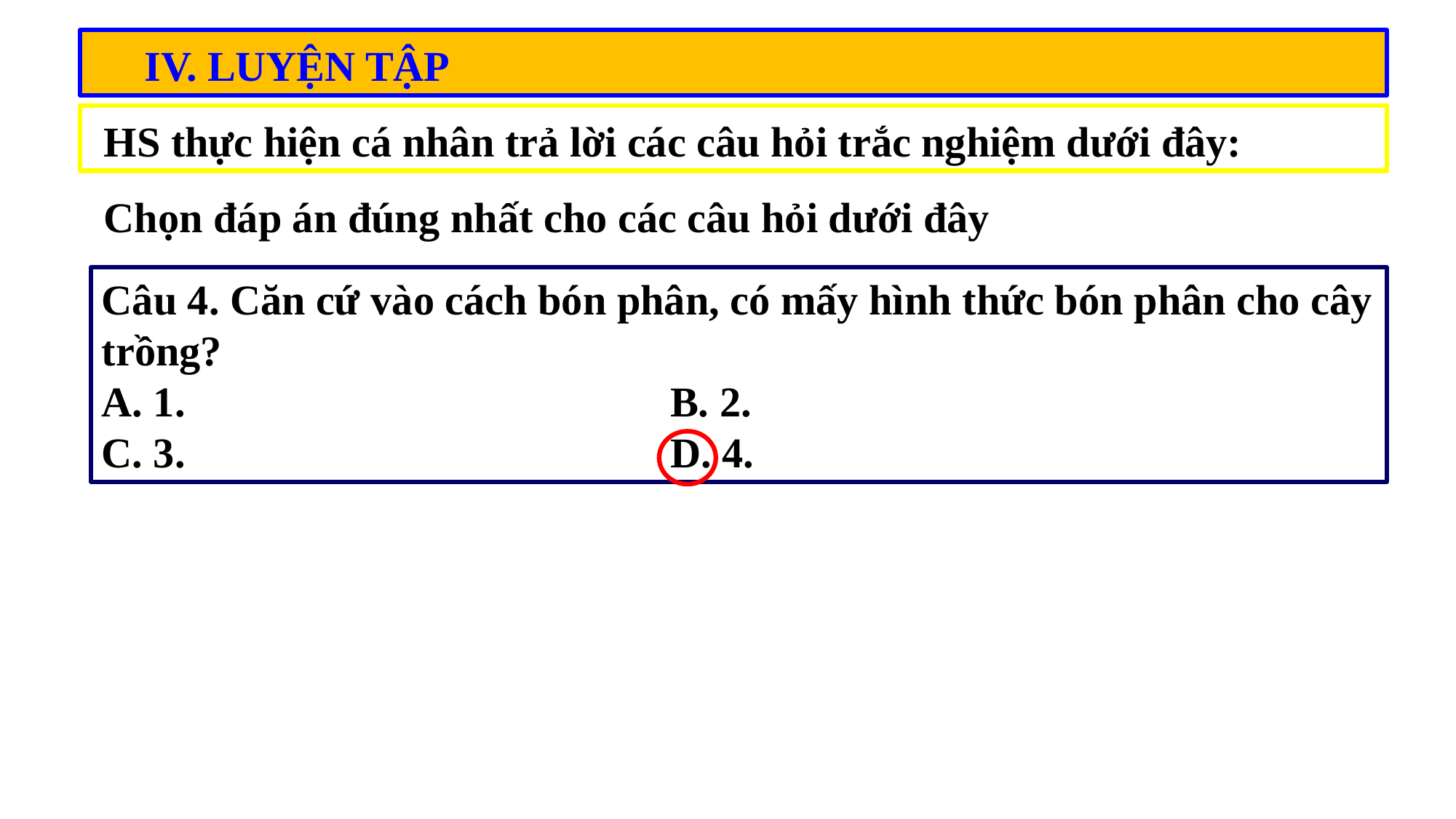

IV. LUYỆN TẬP
HS thực hiện cá nhân trả lời các câu hỏi trắc nghiệm dưới đây:
Chọn đáp án đúng nhất cho các câu hỏi dưới đây
Câu 4. Căn cứ vào cách bón phân, có mấy hình thức bón phân cho cây trồng?
A. 1.                                              B. 2.
C. 3.                                              D. 4.